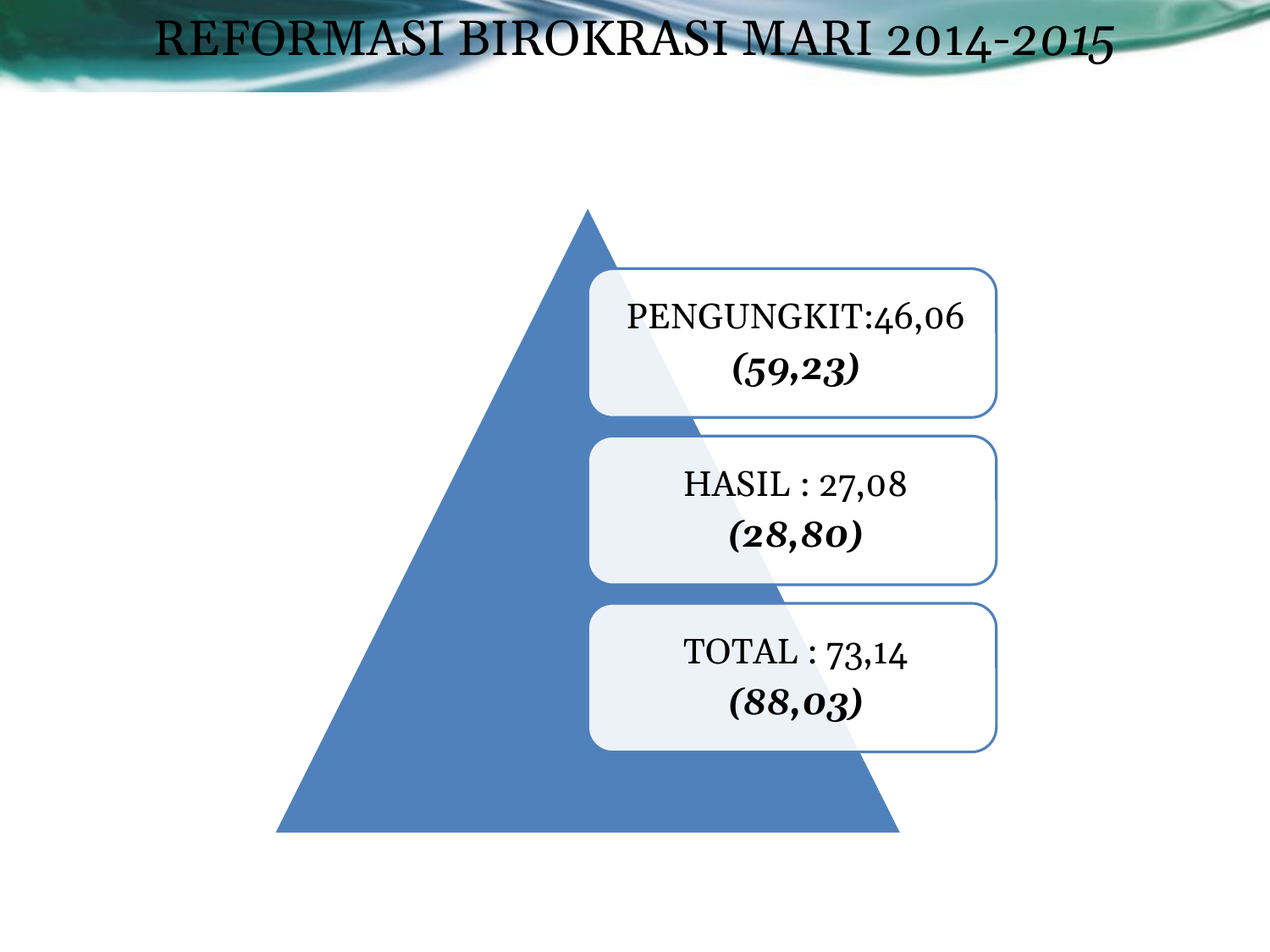

REFORMASI BIROKRASI MARI 2014-2015
PENGUNGKIT:46,06
(59,23)
HASIL : 27,08
(28,80)
TOTAL : 73,14
(88,03)